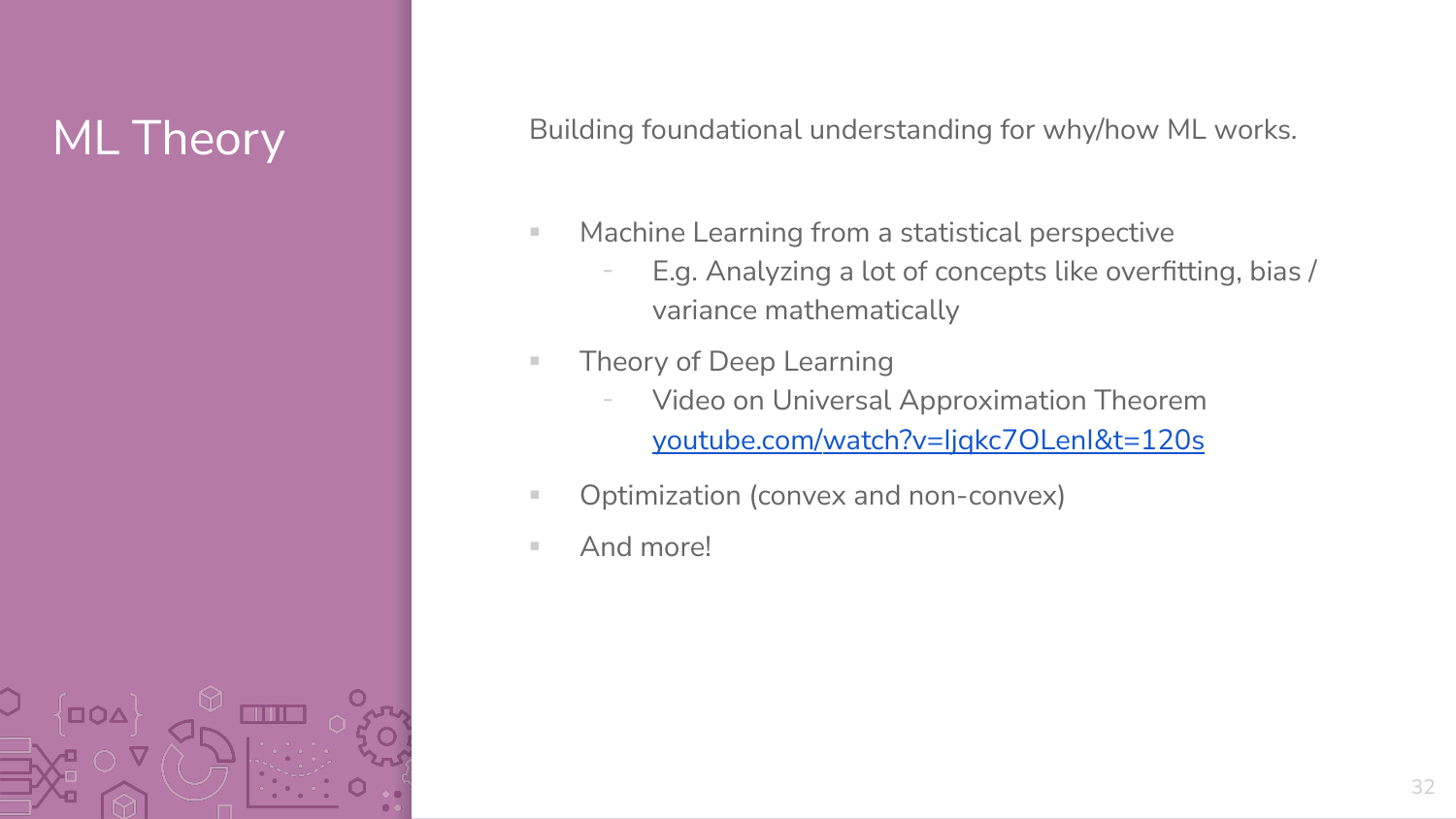

# ML Theory
Building foundational understanding for why/how ML works.

Machine Learning from a statistical perspective
E.g. Analyzing a lot of concepts like overfitting, bias / variance mathematically
Theory of Deep Learning
Video on Universal Approximation Theorem youtube.com/watch?v=Ijqkc7OLenI&t=120s
Optimization (convex and non-convex)
And more!

32